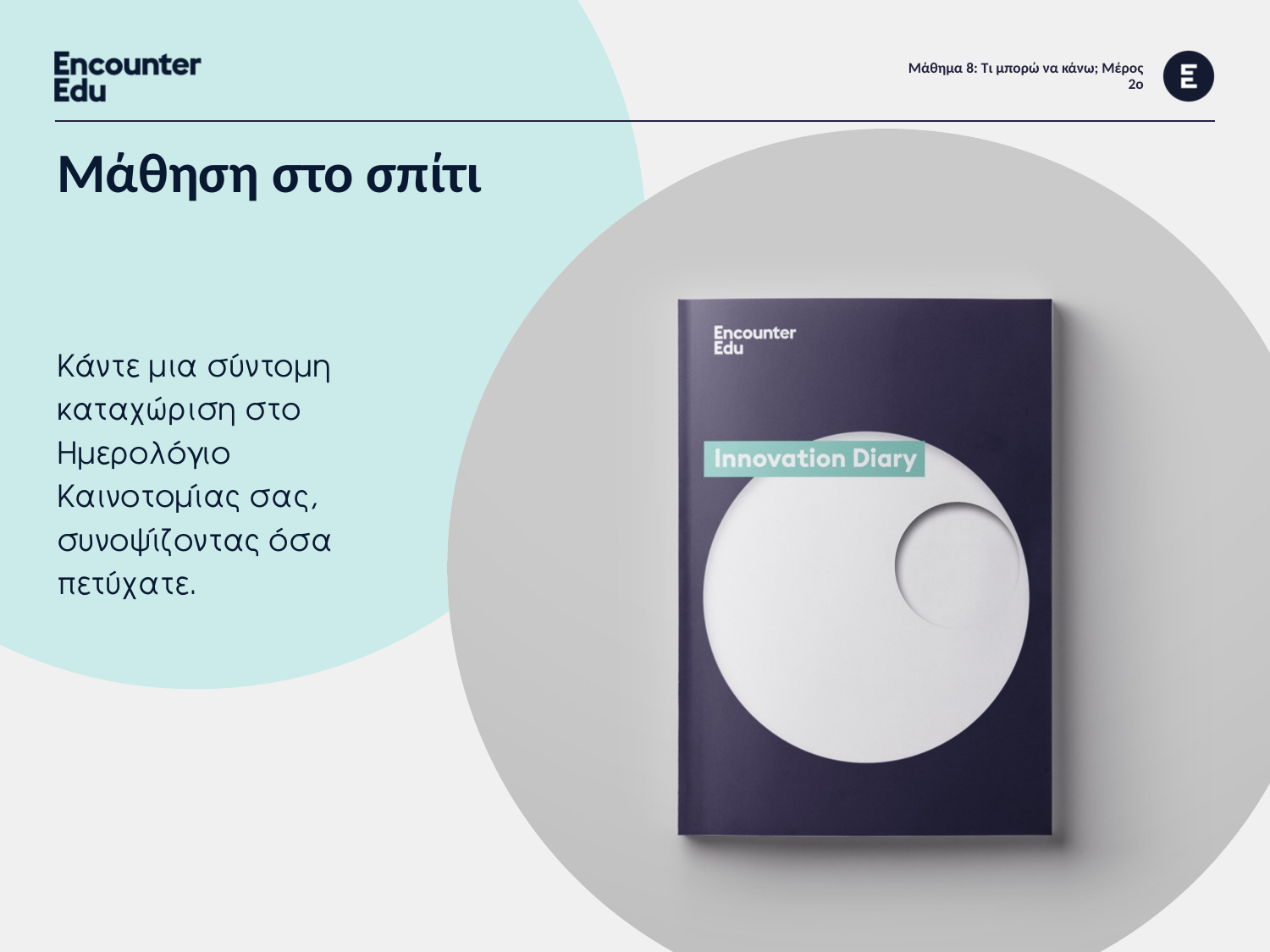

# Μάθημα 8: Τι μπορώ να κάνω; Μέρος 2ο

Μάθηση στο σπίτι
Κάντε μια σύντομη καταχώριση στο Ημερολόγιο Καινοτομίας σας, συνοψίζοντας όσα πετύχατε.